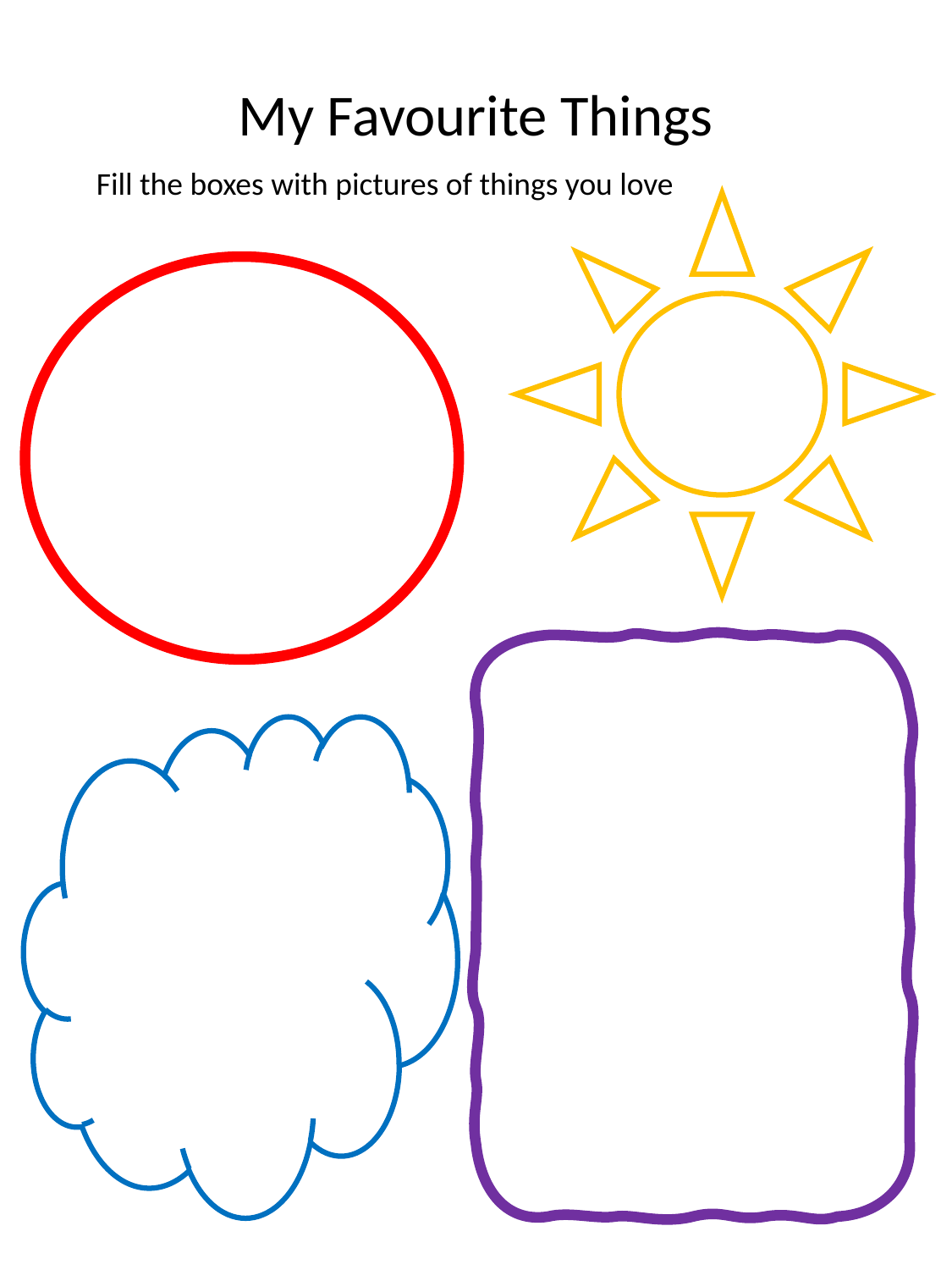

# My Favourite Things
Fill the boxes with pictures of things you love